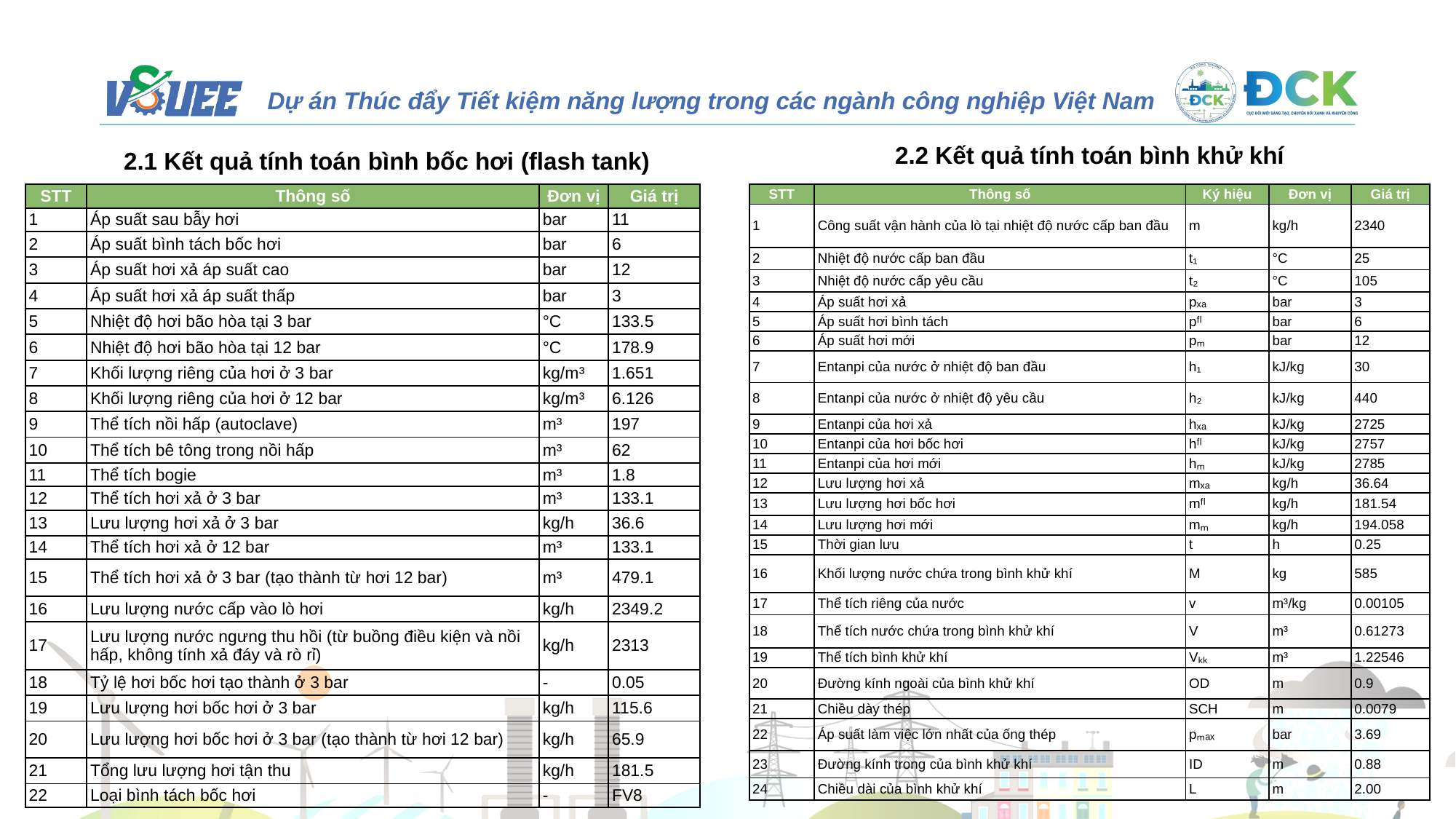

2.2 Kết quả tính toán bình khử khí
2.1 Kết quả tính toán bình bốc hơi (flash tank)
| STT | Thông số | Đơn vị | Giá trị |
| --- | --- | --- | --- |
| 1 | Áp suất sau bẫy hơi | bar | 11 |
| 2 | Áp suất bình tách bốc hơi | bar | 6 |
| 3 | Áp suất hơi xả áp suất cao | bar | 12 |
| 4 | Áp suất hơi xả áp suất thấp | bar | 3 |
| 5 | Nhiệt độ hơi bão hòa tại 3 bar | °C | 133.5 |
| 6 | Nhiệt độ hơi bão hòa tại 12 bar | °C | 178.9 |
| 7 | Khối lượng riêng của hơi ở 3 bar | kg/m³ | 1.651 |
| 8 | Khối lượng riêng của hơi ở 12 bar | kg/m³ | 6.126 |
| 9 | Thể tích nồi hấp (autoclave) | m³ | 197 |
| 10 | Thể tích bê tông trong nồi hấp | m³ | 62 |
| 11 | Thể tích bogie | m³ | 1.8 |
| 12 | Thể tích hơi xả ở 3 bar | m³ | 133.1 |
| 13 | Lưu lượng hơi xả ở 3 bar | kg/h | 36.6 |
| 14 | Thể tích hơi xả ở 12 bar | m³ | 133.1 |
| 15 | Thể tích hơi xả ở 3 bar (tạo thành từ hơi 12 bar) | m³ | 479.1 |
| 16 | Lưu lượng nước cấp vào lò hơi | kg/h | 2349.2 |
| 17 | Lưu lượng nước ngưng thu hồi (từ buồng điều kiện và nồi hấp, không tính xả đáy và rò rỉ) | kg/h | 2313 |
| 18 | Tỷ lệ hơi bốc hơi tạo thành ở 3 bar | - | 0.05 |
| 19 | Lưu lượng hơi bốc hơi ở 3 bar | kg/h | 115.6 |
| 20 | Lưu lượng hơi bốc hơi ở 3 bar (tạo thành từ hơi 12 bar) | kg/h | 65.9 |
| 21 | Tổng lưu lượng hơi tận thu | kg/h | 181.5 |
| 22 | Loại bình tách bốc hơi | - | FV8 |
| STT | Thông số | Ký hiệu | Đơn vị | Giá trị |
| --- | --- | --- | --- | --- |
| 1 | Công suất vận hành của lò tại nhiệt độ nước cấp ban đầu | m | kg/h | 2340 |
| 2 | Nhiệt độ nước cấp ban đầu | t₁ | °C | 25 |
| 3 | Nhiệt độ nước cấp yêu cầu | t₂ | °C | 105 |
| 4 | Áp suất hơi xả | pₓₐ | bar | 3 |
| 5 | Áp suất hơi bình tách | pᶠˡ | bar | 6 |
| 6 | Áp suất hơi mới | pₘ | bar | 12 |
| 7 | Entanpi của nước ở nhiệt độ ban đầu | h₁ | kJ/kg | 30 |
| 8 | Entanpi của nước ở nhiệt độ yêu cầu | h₂ | kJ/kg | 440 |
| 9 | Entanpi của hơi xả | hₓₐ | kJ/kg | 2725 |
| 10 | Entanpi của hơi bốc hơi | hᶠˡ | kJ/kg | 2757 |
| 11 | Entanpi của hơi mới | hₘ | kJ/kg | 2785 |
| 12 | Lưu lượng hơi xả | mₓₐ | kg/h | 36.64 |
| 13 | Lưu lượng hơi bốc hơi | mᶠˡ | kg/h | 181.54 |
| 14 | Lưu lượng hơi mới | mₘ | kg/h | 194.058 |
| 15 | Thời gian lưu | t | h | 0.25 |
| 16 | Khối lượng nước chứa trong bình khử khí | M | kg | 585 |
| 17 | Thể tích riêng của nước | v | m³/kg | 0.00105 |
| 18 | Thể tích nước chứa trong bình khử khí | V | m³ | 0.61273 |
| 19 | Thể tích bình khử khí | Vₖₖ | m³ | 1.22546 |
| 20 | Đường kính ngoài của bình khử khí | OD | m | 0.9 |
| 21 | Chiều dày thép | SCH | m | 0.0079 |
| 22 | Áp suất làm việc lớn nhất của ống thép | pₘₐₓ | bar | 3.69 |
| 23 | Đường kính trong của bình khử khí | ID | m | 0.88 |
| 24 | Chiều dài của bình khử khí | L | m | 2.00 |